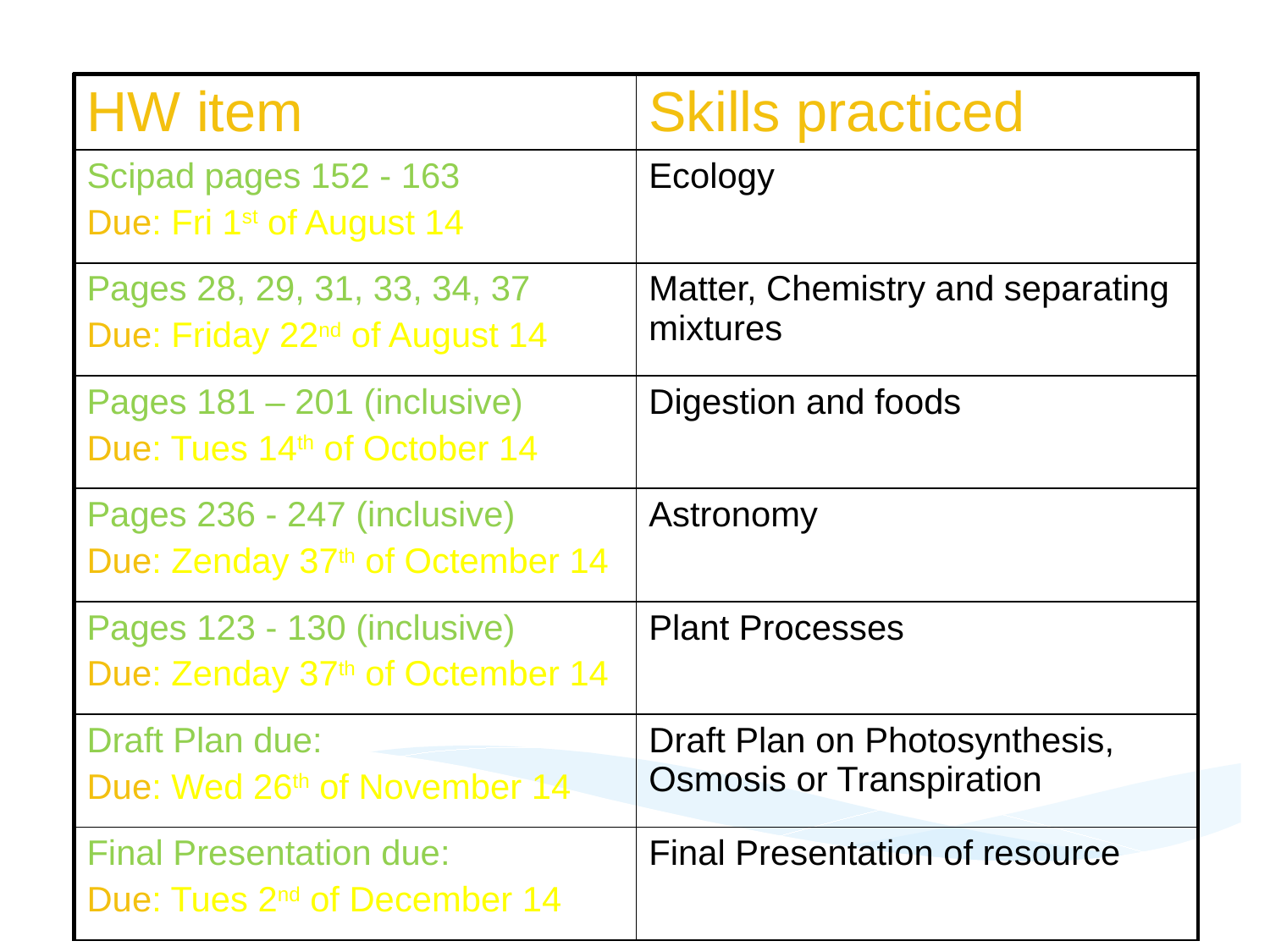

| HW item | Skills practiced |
| --- | --- |
| Scipad pages 152 - 163 Due: Fri 1st of August 14 | Ecology |
| Pages 28, 29, 31, 33, 34, 37 Due: Friday 22nd of August 14 | Matter, Chemistry and separating mixtures |
| Pages 181 – 201 (inclusive) Due: Tues 14th of October 14 | Digestion and foods |
| Pages 236 - 247 (inclusive) Due: Zenday 37th of Octember 14 | Astronomy |
| Pages 123 - 130 (inclusive) Due: Zenday 37th of Octember 14 | Plant Processes |
| Draft Plan due: Due: Wed 26th of November 14 | Draft Plan on Photosynthesis, Osmosis or Transpiration |
| Final Presentation due: Due: Tues 2nd of December 14 | Final Presentation of resource |